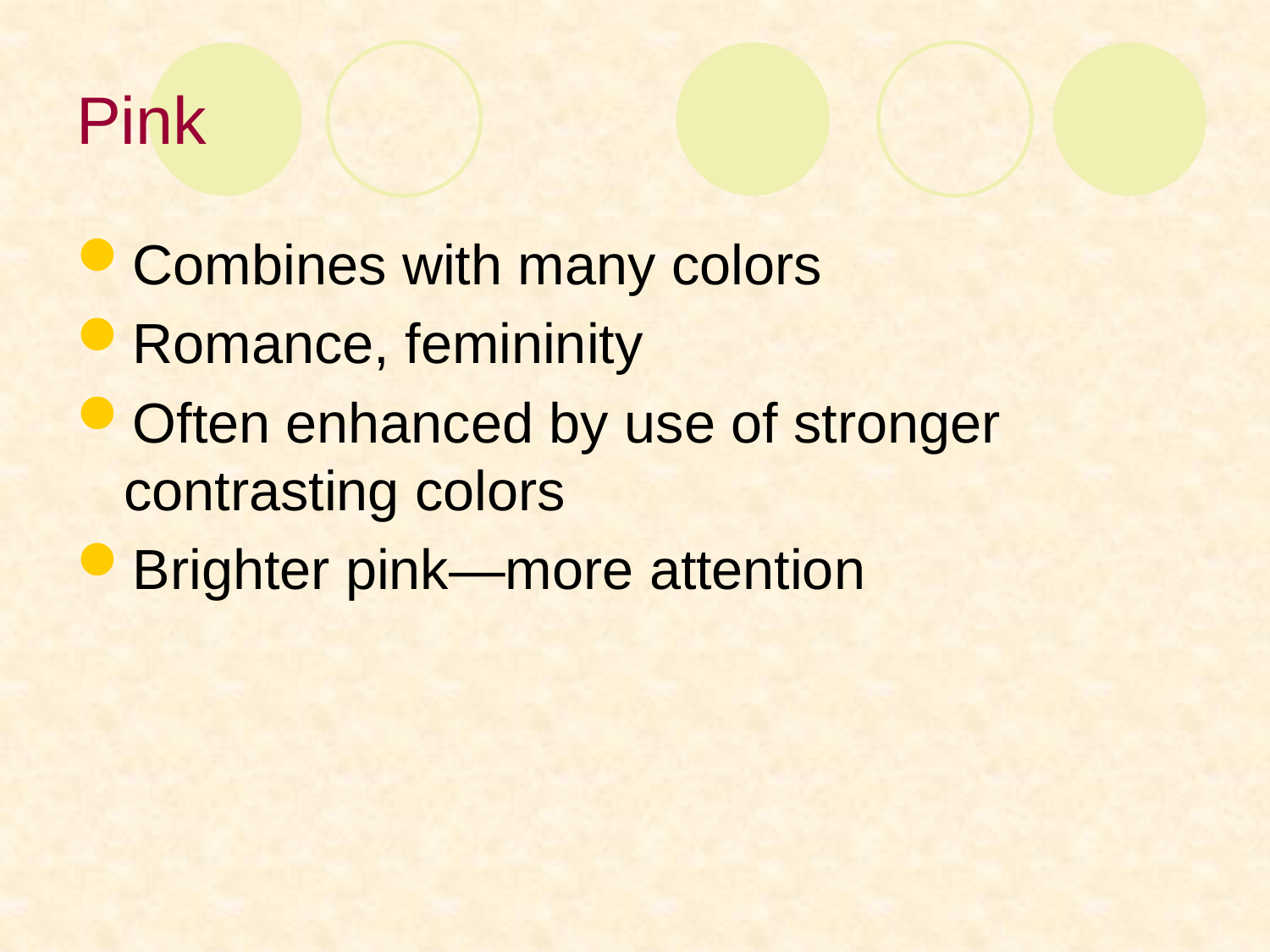

# Pink
Combines with many colors
Romance, femininity
Often enhanced by use of stronger contrasting colors
Brighter pink—more attention